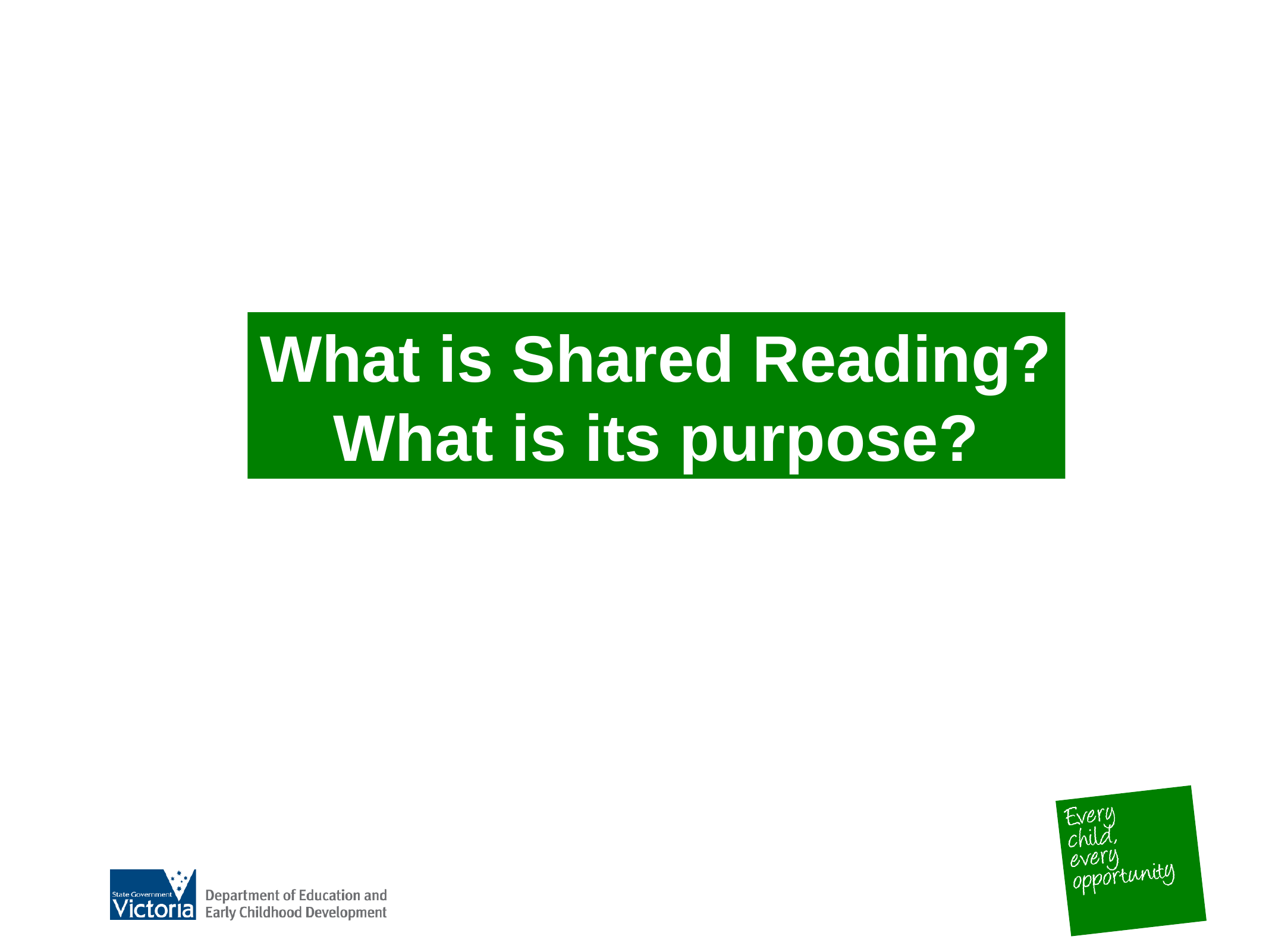

What is Shared Reading?
What is its purpose?